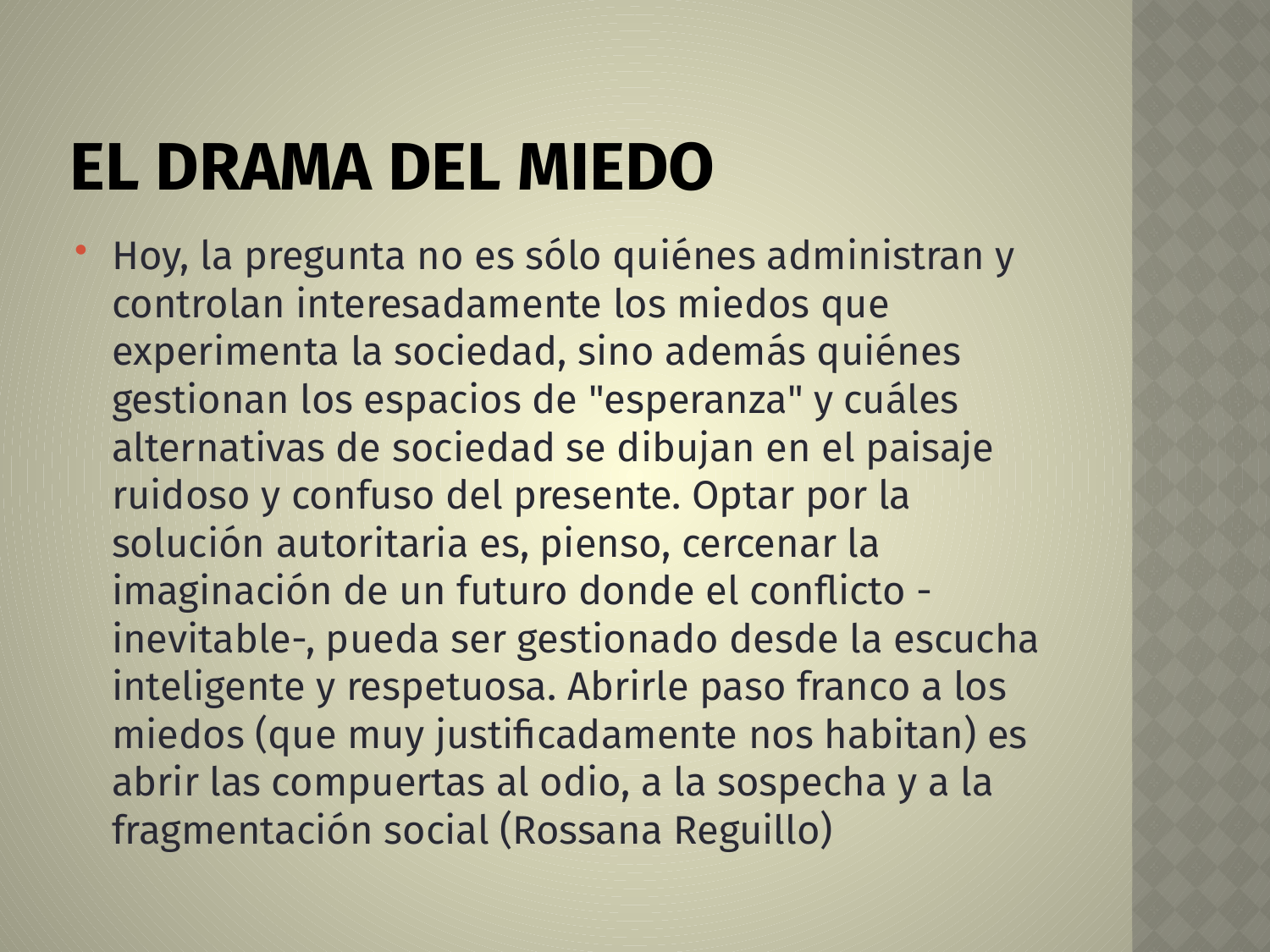

# EL DRAMA DEL MIEDO
Hoy, la pregunta no es sólo quiénes administran y controlan interesadamente los miedos que experimenta la sociedad, sino además quiénes gestionan los espacios de "esperanza" y cuáles alternativas de sociedad se dibujan en el paisaje ruidoso y confuso del presente. Optar por la solución autoritaria es, pienso, cercenar la imaginación de un futuro donde el conflicto -inevitable-, pueda ser gestionado desde la escucha inteligente y respetuosa. Abrirle paso franco a los miedos (que muy justificadamente nos habitan) es abrir las compuertas al odio, a la sospecha y a la fragmentación social (Rossana Reguillo)